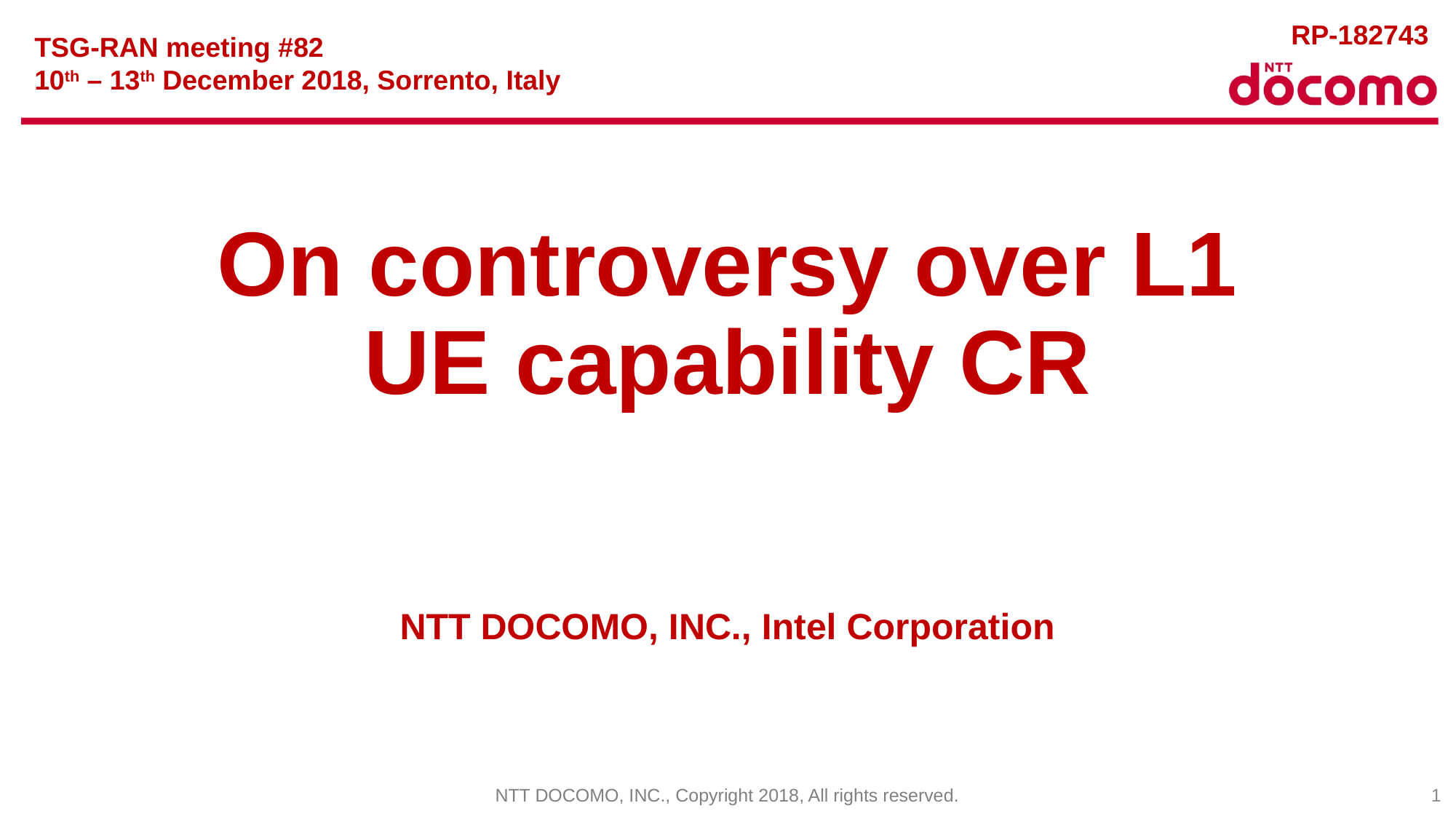

RP-182743
TSG-RAN meeting #82
10th – 13th December 2018, Sorrento, Italy
# On controversy over L1 UE capability CR
NTT DOCOMO, INC., Intel Corporation
NTT DOCOMO, INC., Copyright 2018, All rights reserved.
1